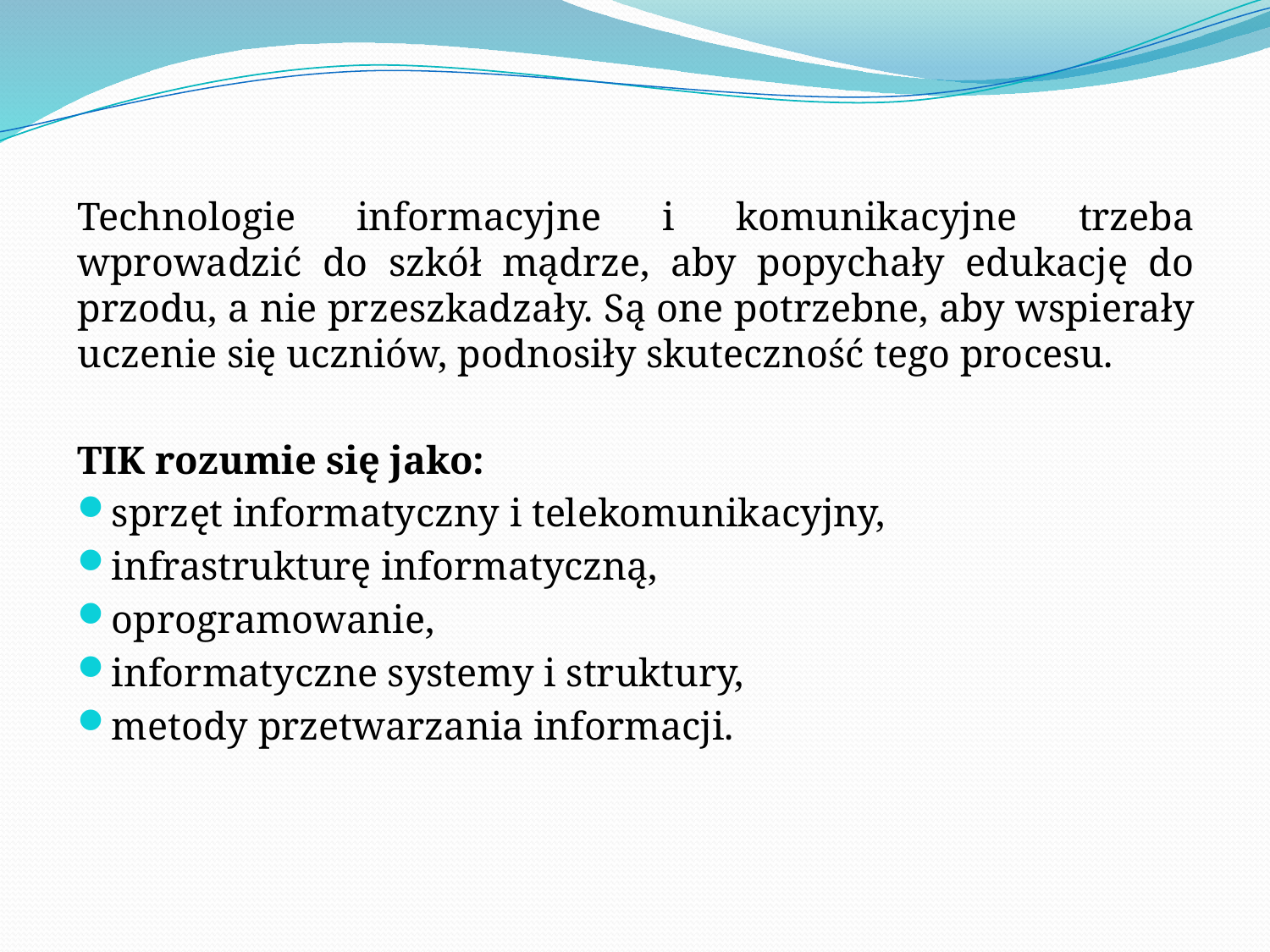

Technologie informacyjne i komunikacyjne trzeba wprowadzić do szkół mądrze, aby popychały edukację do przodu, a nie przeszkadzały. Są one potrzebne, aby wspierały uczenie się uczniów, podnosiły skuteczność tego procesu.

TIK rozumie się jako:
sprzęt informatyczny i telekomunikacyjny,
infrastrukturę informatyczną,
oprogramowanie,
informatyczne systemy i struktury,
metody przetwarzania informacji.